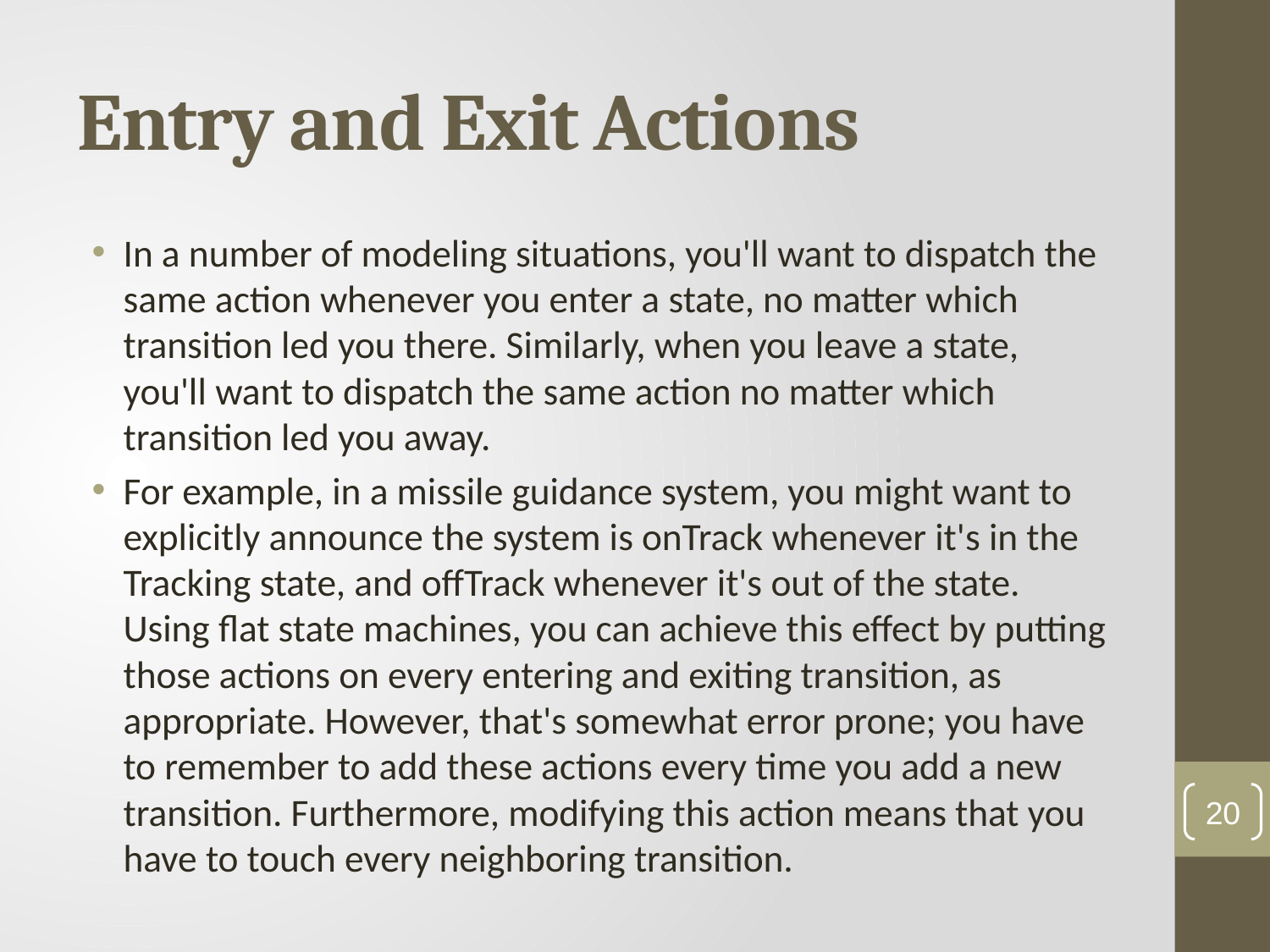

# Entry and Exit Actions
In a number of modeling situations, you'll want to dispatch the same action whenever you enter a state, no matter which transition led you there. Similarly, when you leave a state, you'll want to dispatch the same action no matter which transition led you away.
For example, in a missile guidance system, you might want to explicitly announce the system is onTrack whenever it's in the Tracking state, and offTrack whenever it's out of the state. Using flat state machines, you can achieve this effect by putting those actions on every entering and exiting transition, as appropriate. However, that's somewhat error prone; you have to remember to add these actions every time you add a new transition. Furthermore, modifying this action means that you have to touch every neighboring transition.
20